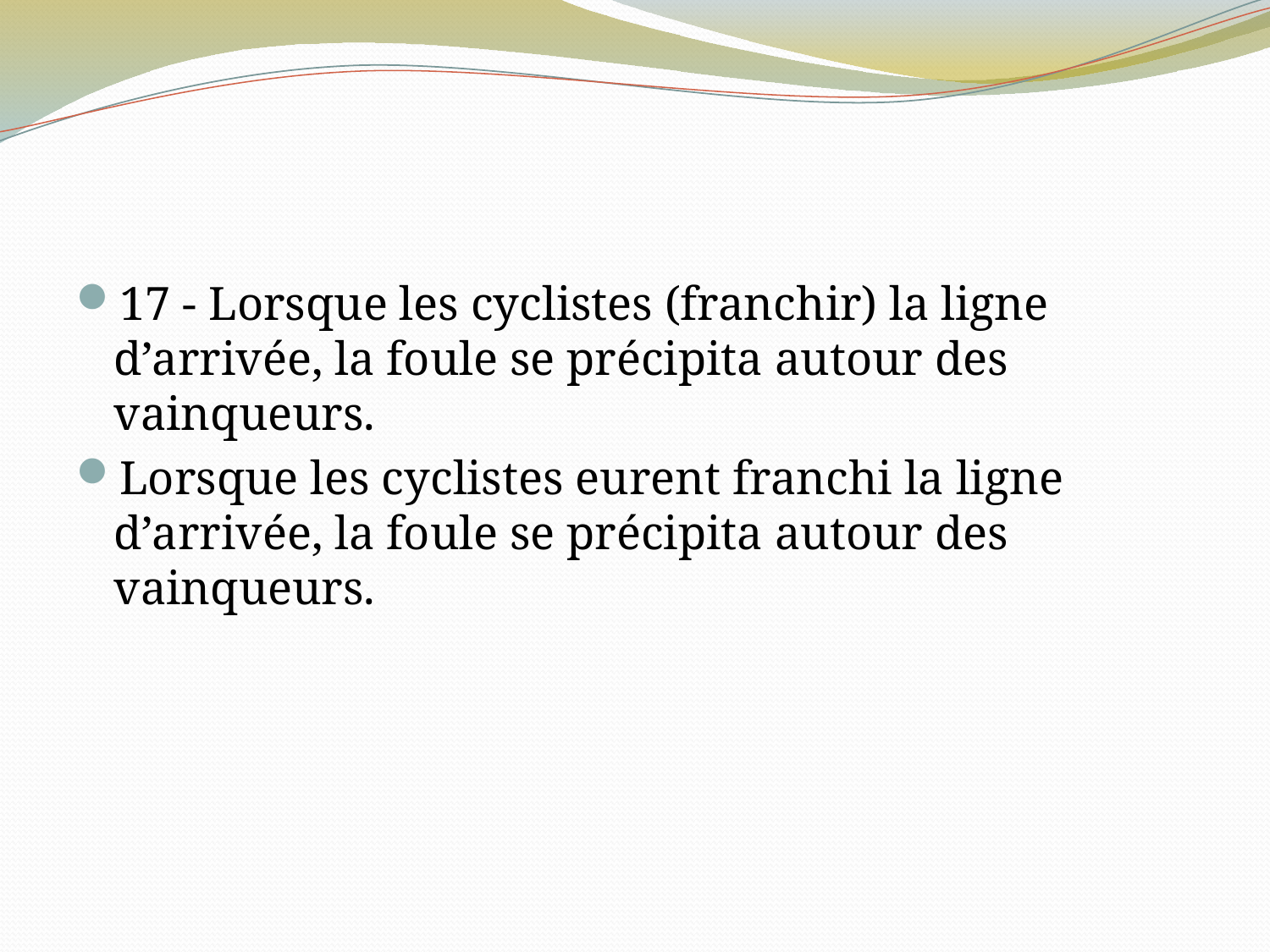

#
17 - Lorsque les cyclistes (franchir) la ligne d’arrivée, la foule se précipita autour des vainqueurs.
Lorsque les cyclistes eurent franchi la ligne d’arrivée, la foule se précipita autour des vainqueurs.